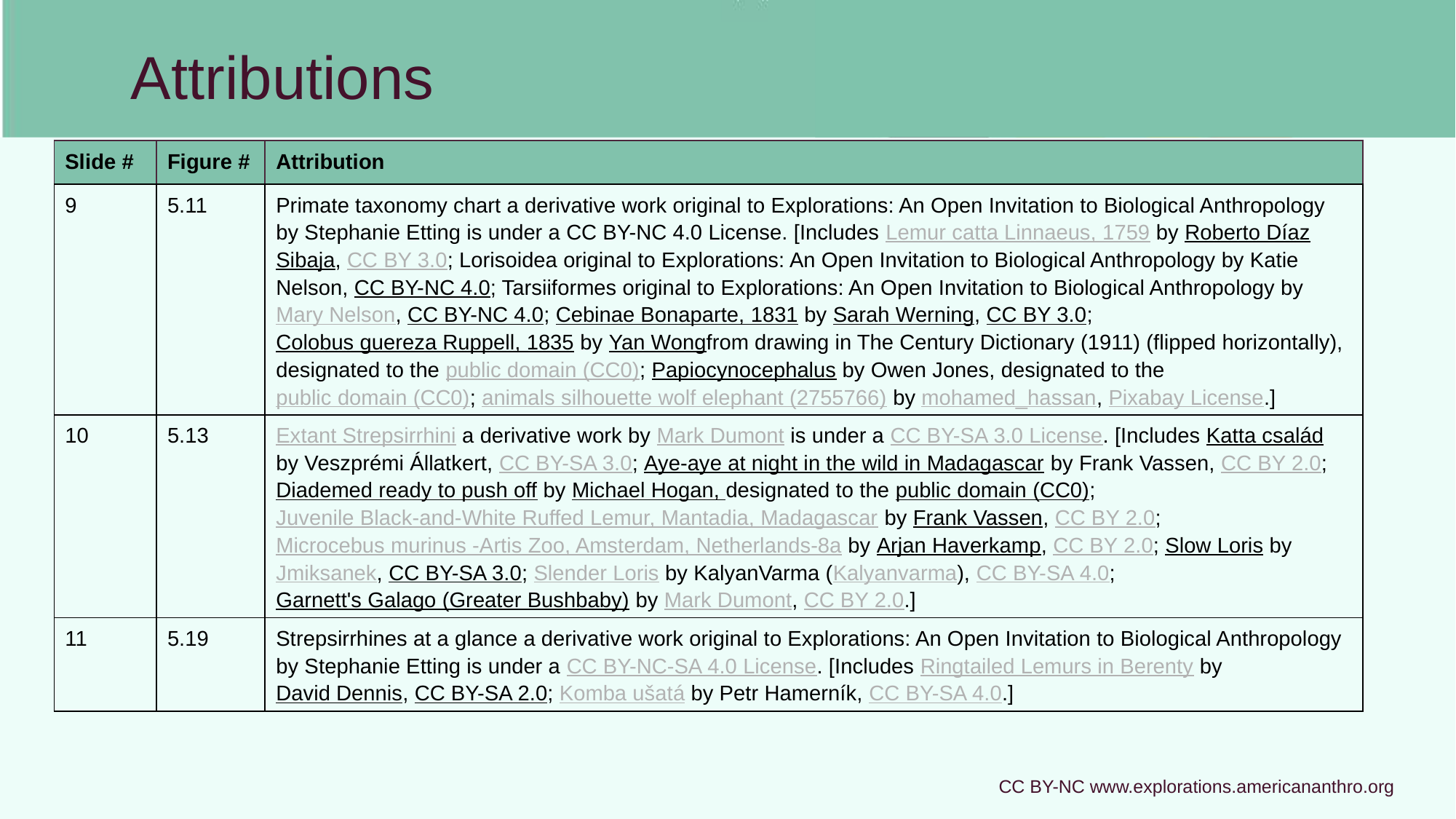

# Attributions
| Slide # | Figure # | Attribution |
| --- | --- | --- |
| 9 | 5.11 | Primate taxonomy chart a derivative work original to Explorations: An Open Invitation to Biological Anthropology by Stephanie Etting is under a CC BY-NC 4.0 License. [Includes Lemur catta Linnaeus, 1759 by Roberto Díaz Sibaja, CC BY 3.0; Lorisoidea original to Explorations: An Open Invitation to Biological Anthropology by Katie Nelson, CC BY-NC 4.0; Tarsiiformes original to Explorations: An Open Invitation to Biological Anthropology by Mary Nelson, CC BY-NC 4.0; Cebinae Bonaparte, 1831 by Sarah Werning, CC BY 3.0; Colobus guereza Ruppell, 1835 by Yan Wongfrom drawing in The Century Dictionary (1911) (flipped horizontally), designated to the public domain (CC0); Papiocynocephalus by Owen Jones, designated to the public domain (CC0); animals silhouette wolf elephant (2755766) by mohamed\_hassan, Pixabay License.] |
| 10 | 5.13 | Extant Strepsirrhini a derivative work by Mark Dumont is under a CC BY-SA 3.0 License. [Includes Katta család by Veszprémi Állatkert, CC BY-SA 3.0; Aye-aye at night in the wild in Madagascar by Frank Vassen, CC BY 2.0; Diademed ready to push off by Michael Hogan, designated to the public domain (CC0); Juvenile Black-and-White Ruffed Lemur, Mantadia, Madagascar by Frank Vassen, CC BY 2.0; Microcebus murinus -Artis Zoo, Amsterdam, Netherlands-8a by Arjan Haverkamp, CC BY 2.0; Slow Loris by Jmiksanek, CC BY-SA 3.0; Slender Loris by KalyanVarma (Kalyanvarma), CC BY-SA 4.0; Garnett's Galago (Greater Bushbaby) by Mark Dumont, CC BY 2.0.] |
| 11 | 5.19 | Strepsirrhines at a glance a derivative work original to Explorations: An Open Invitation to Biological Anthropology by Stephanie Etting is under a CC BY-NC-SA 4.0 License. [Includes Ringtailed Lemurs in Berenty by David Dennis, CC BY-SA 2.0; Komba ušatá by Petr Hamerník, CC BY-SA 4.0.] |